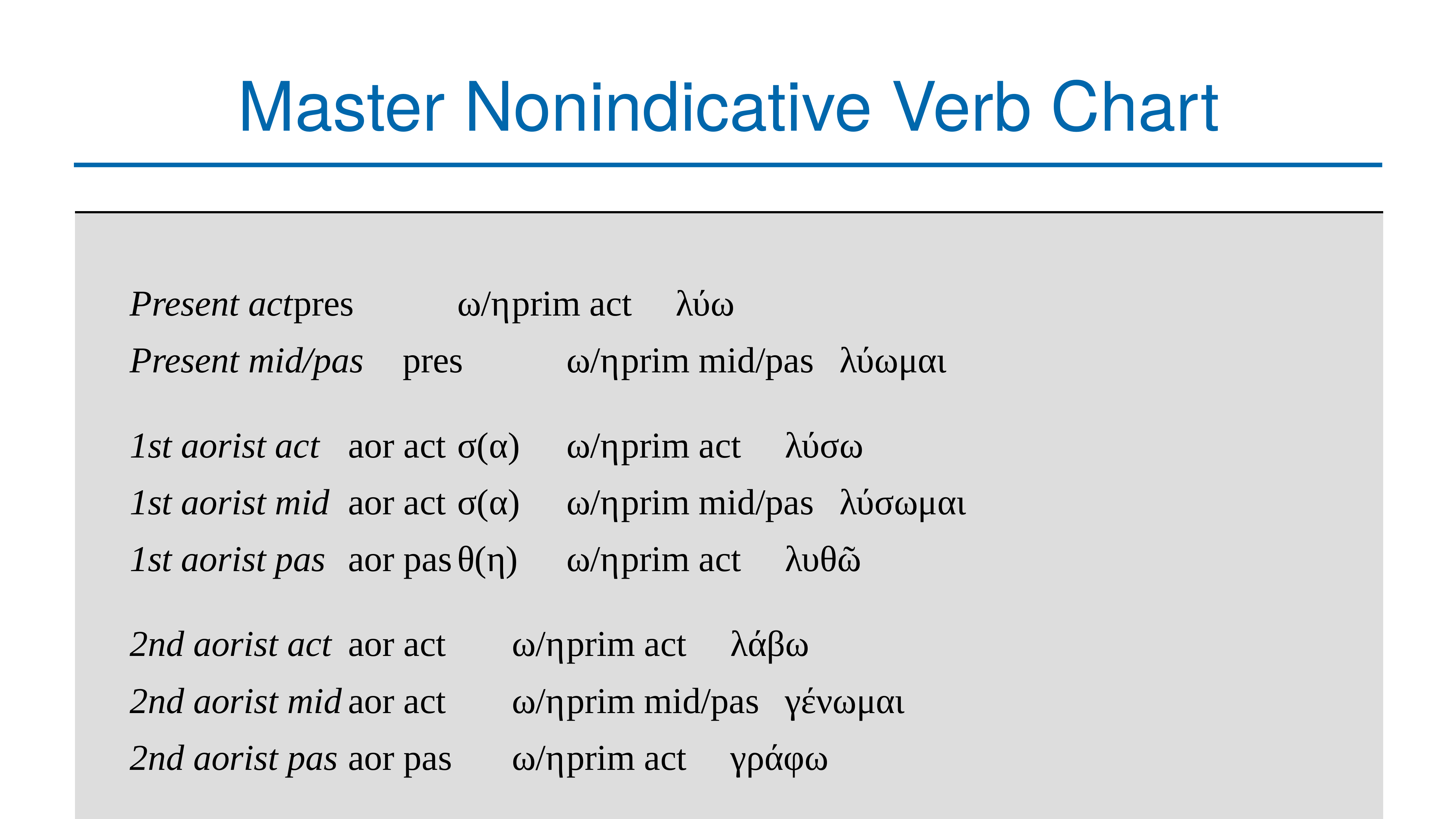

# Master Nonindicative Verb Chart
| Present act pres ω/η prim act λύω Present mid/pas pres ω/η prim mid/pas λύωμαι 1st aorist act aor act σ(α) ω/η prim act λύσω 1st aorist mid aor act σ(α) ω/η prim mid/pas λύσωμαι 1st aorist pas aor pas θ(η) ω/η prim act λυθῶ 2nd aorist act aor act ω/η prim act λάβω 2nd aorist mid aor act ω/η prim mid/pas γένωμαι 2nd aorist pas aor pas ω/η prim act γράφω |
| --- |